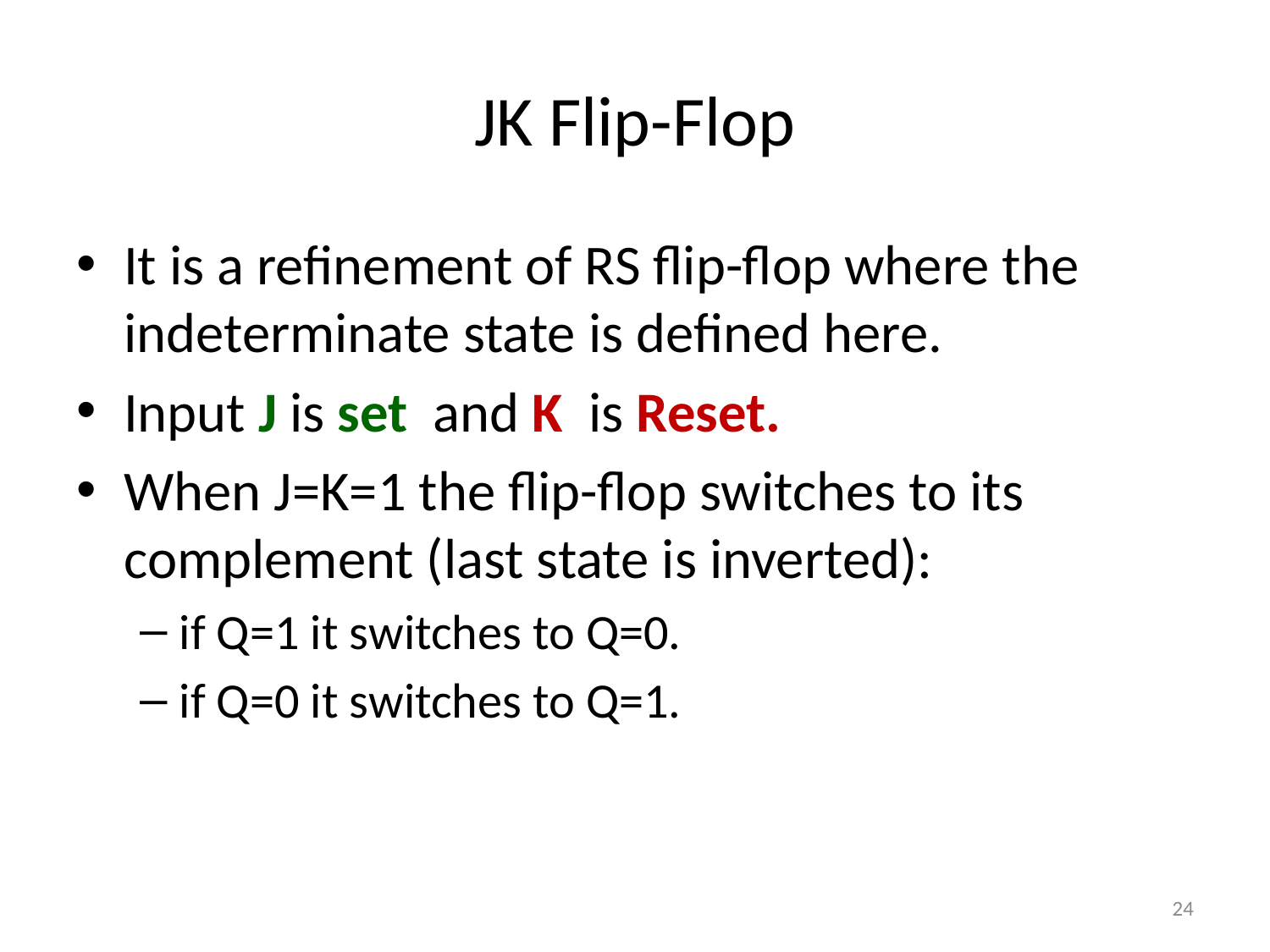

# JK Flip-Flop
It is a refinement of RS flip-flop where the indeterminate state is defined here.
Input J is set  and K  is Reset.
When J=K=1 the flip-flop switches to its complement (last state is inverted):
if Q=1 it switches to Q=0.
if Q=0 it switches to Q=1.

24